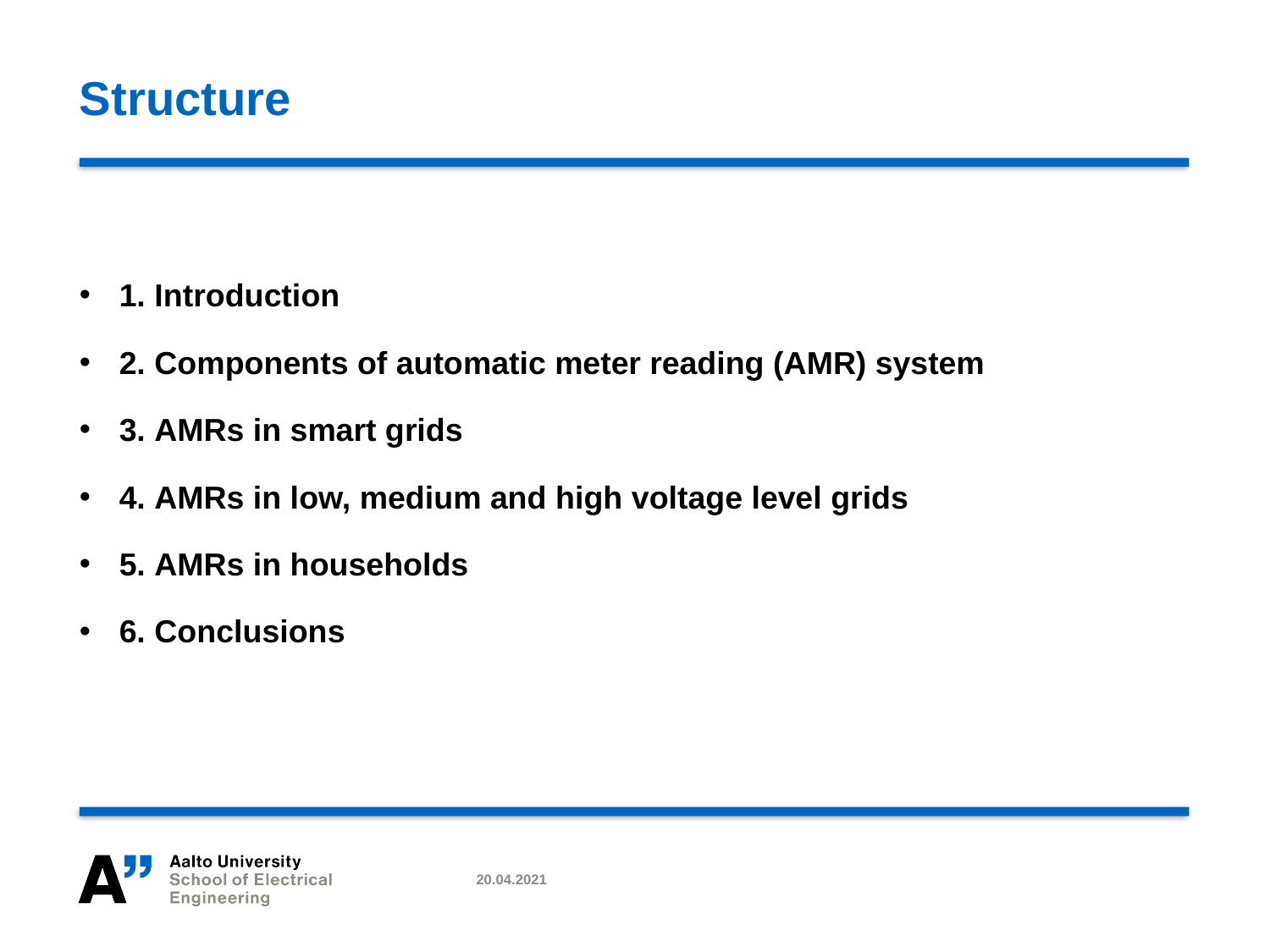

# Structure

1. Introduction
2. Components of automatic meter reading (AMR) system
3. AMRs in smart grids
4. AMRs in low, medium and high voltage level grids
5. AMRs in households
6. Conclusions

20.04.2021